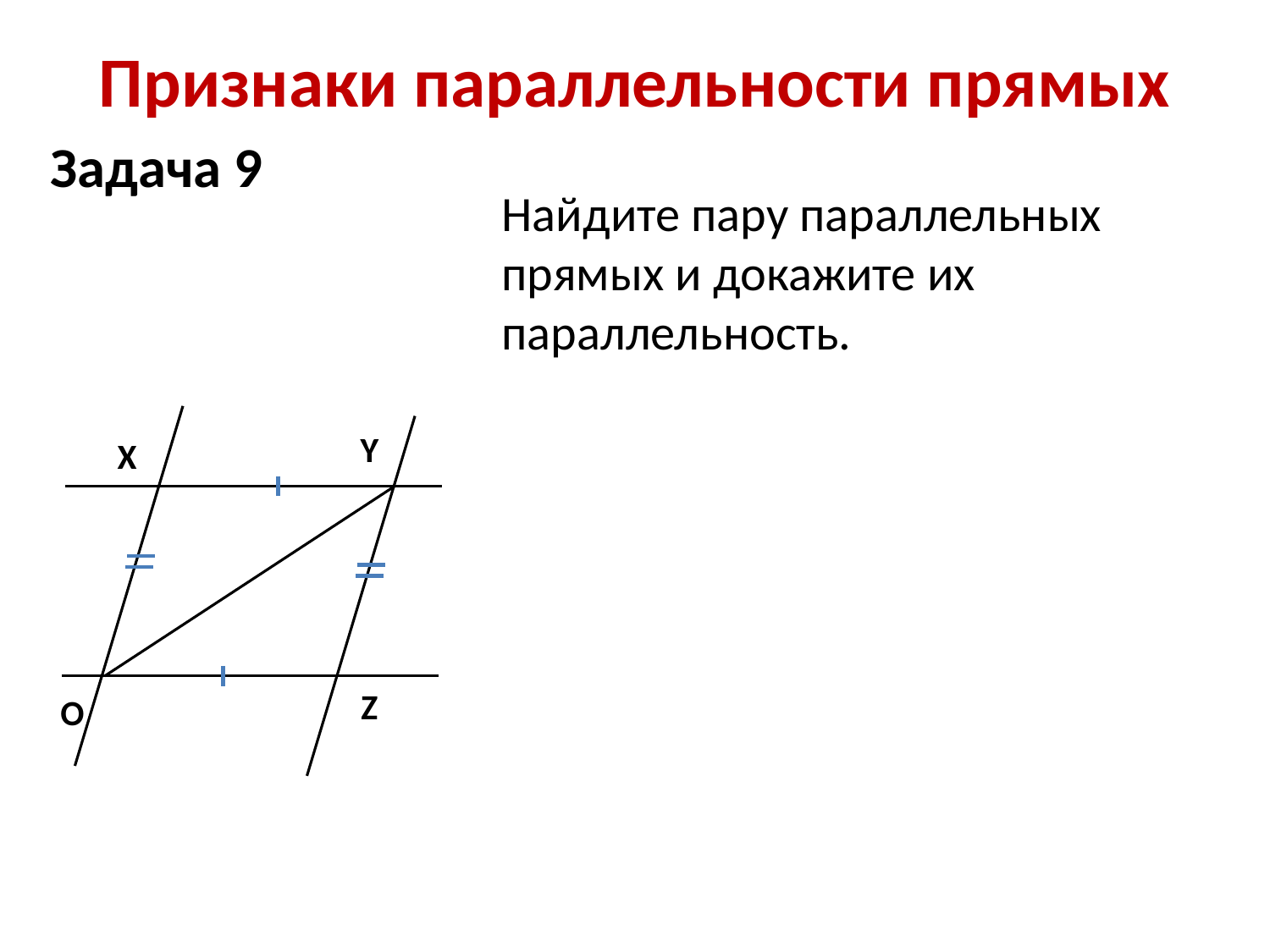

# Признаки параллельности прямых
Задача 9
Найдите пару параллельных прямых и докажите их параллельность.

Y
X
Z
O